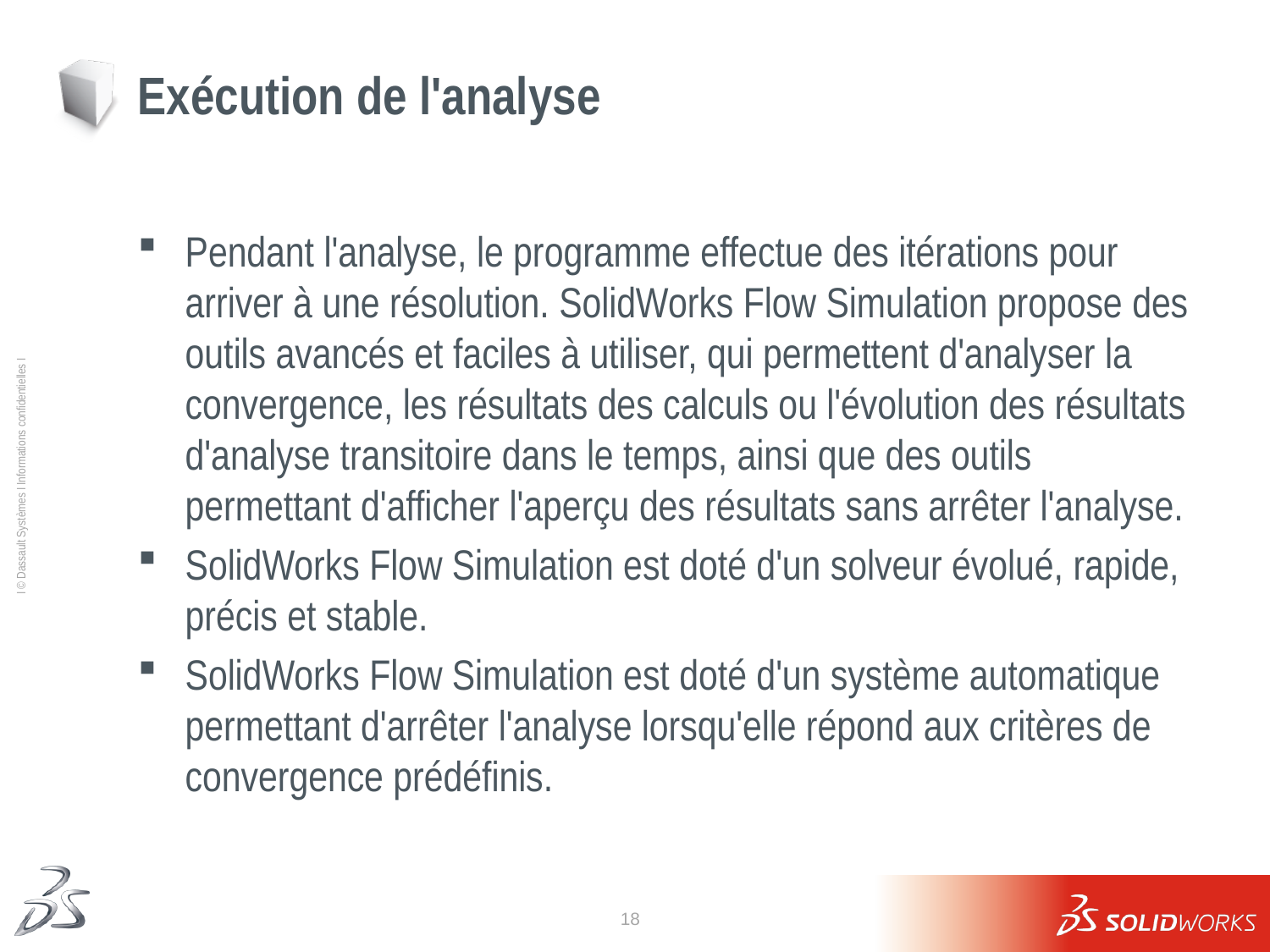

# Exécution de l'analyse
Pendant l'analyse, le programme effectue des itérations pour arriver à une résolution. SolidWorks Flow Simulation propose des outils avancés et faciles à utiliser, qui permettent d'analyser la convergence, les résultats des calculs ou l'évolution des résultats d'analyse transitoire dans le temps, ainsi que des outils permettant d'afficher l'aperçu des résultats sans arrêter l'analyse.
SolidWorks Flow Simulation est doté d'un solveur évolué, rapide, précis et stable.
SolidWorks Flow Simulation est doté d'un système automatique permettant d'arrêter l'analyse lorsqu'elle répond aux critères de convergence prédéfinis.